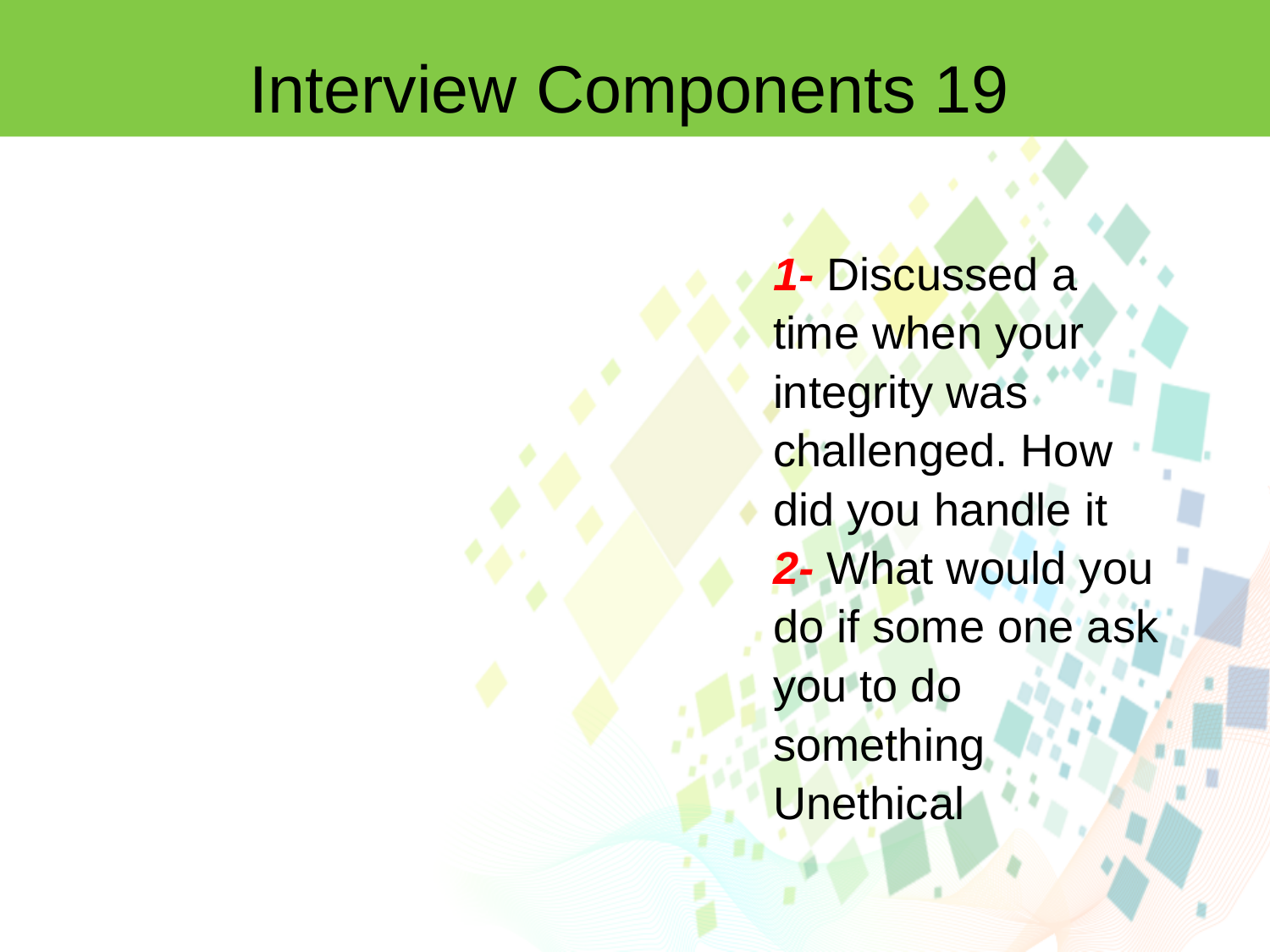

Interview Components 19
1- Discussed a time when your integrity was challenged. How did you handle it
2- What would you do if some one ask you to do something Unethical